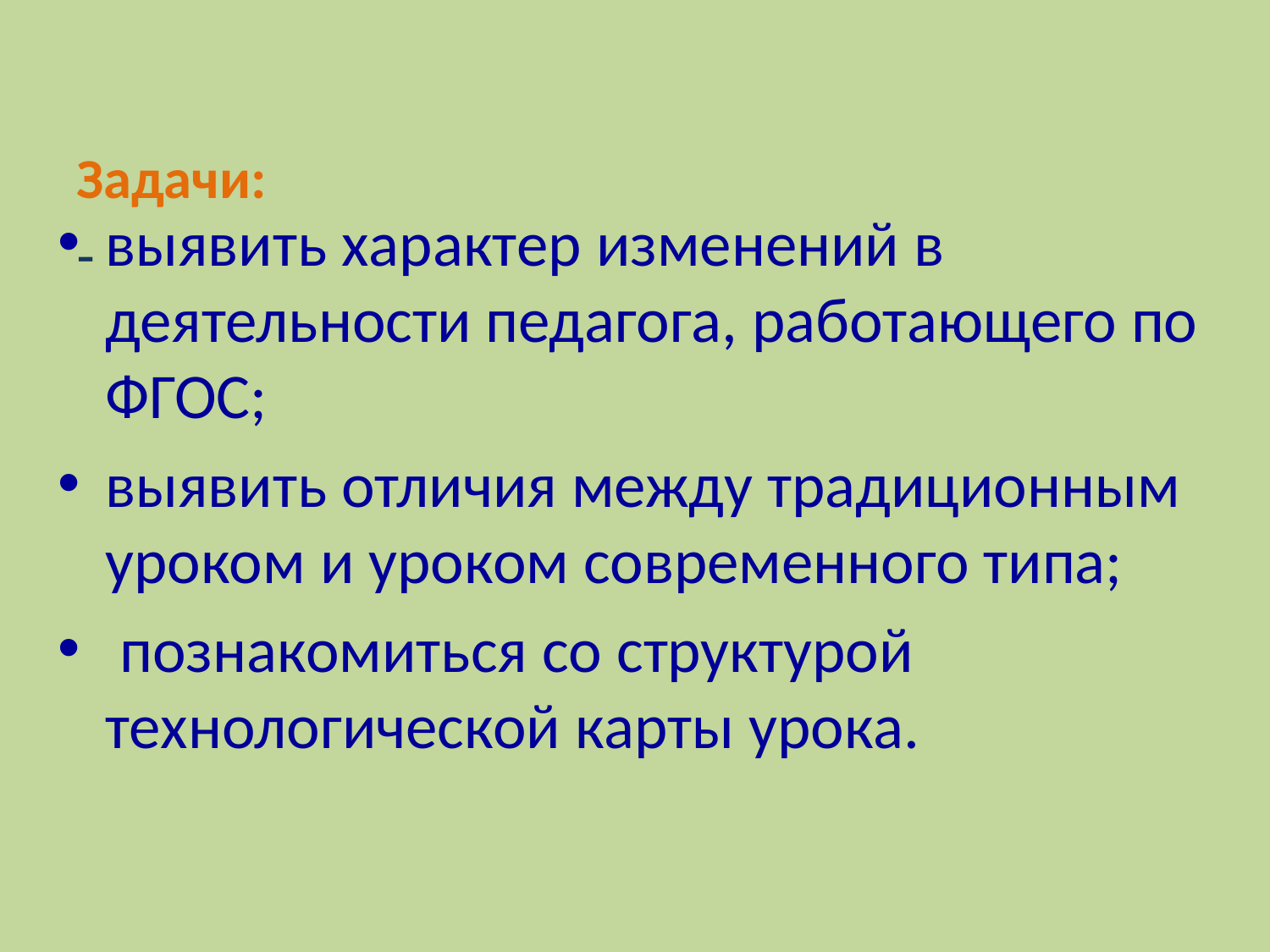

Задачи:

выявить характер изменений в деятельности педагога, работающего по ФГОС;
выявить отличия между традиционным уроком и уроком современного типа;
 познакомиться со структурой технологической карты урока.